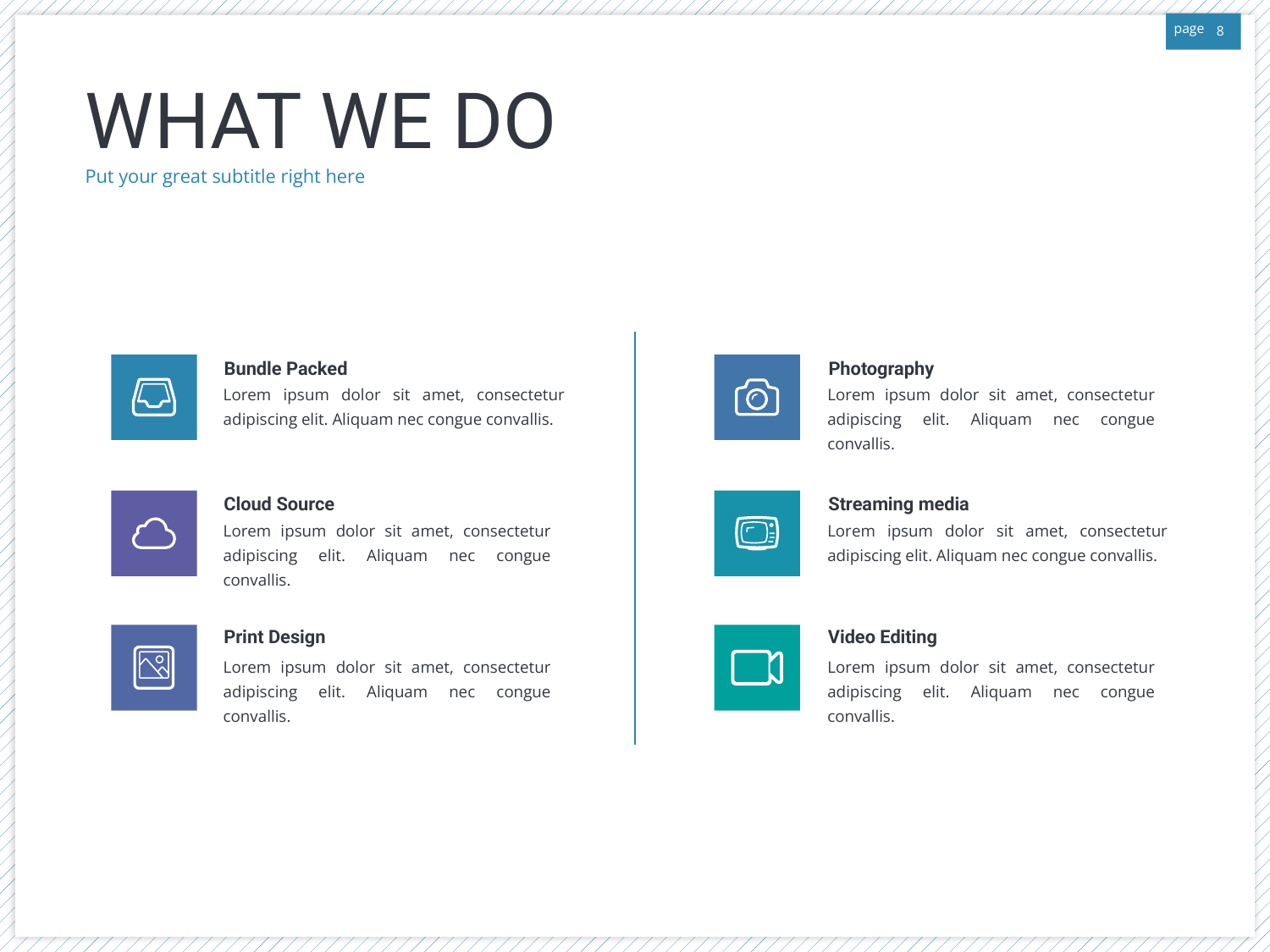

8
# WHAT WE DO
Put your great subtitle right here
Bundle Packed
Photography

Lorem ipsum dolor sit amet, consectetur adipiscing elit. Aliquam nec congue convallis.
Lorem ipsum dolor sit amet, consectetur adipiscing elit. Aliquam nec congue convallis.

Cloud Source
Streaming media

Lorem ipsum dolor sit amet, consectetur adipiscing elit. Aliquam nec congue convallis.
Lorem ipsum dolor sit amet, consectetur adipiscing elit. Aliquam nec congue convallis.

Print Design
Video Editing

Lorem ipsum dolor sit amet, consectetur adipiscing elit. Aliquam nec congue convallis.
Lorem ipsum dolor sit amet, consectetur adipiscing elit. Aliquam nec congue convallis.